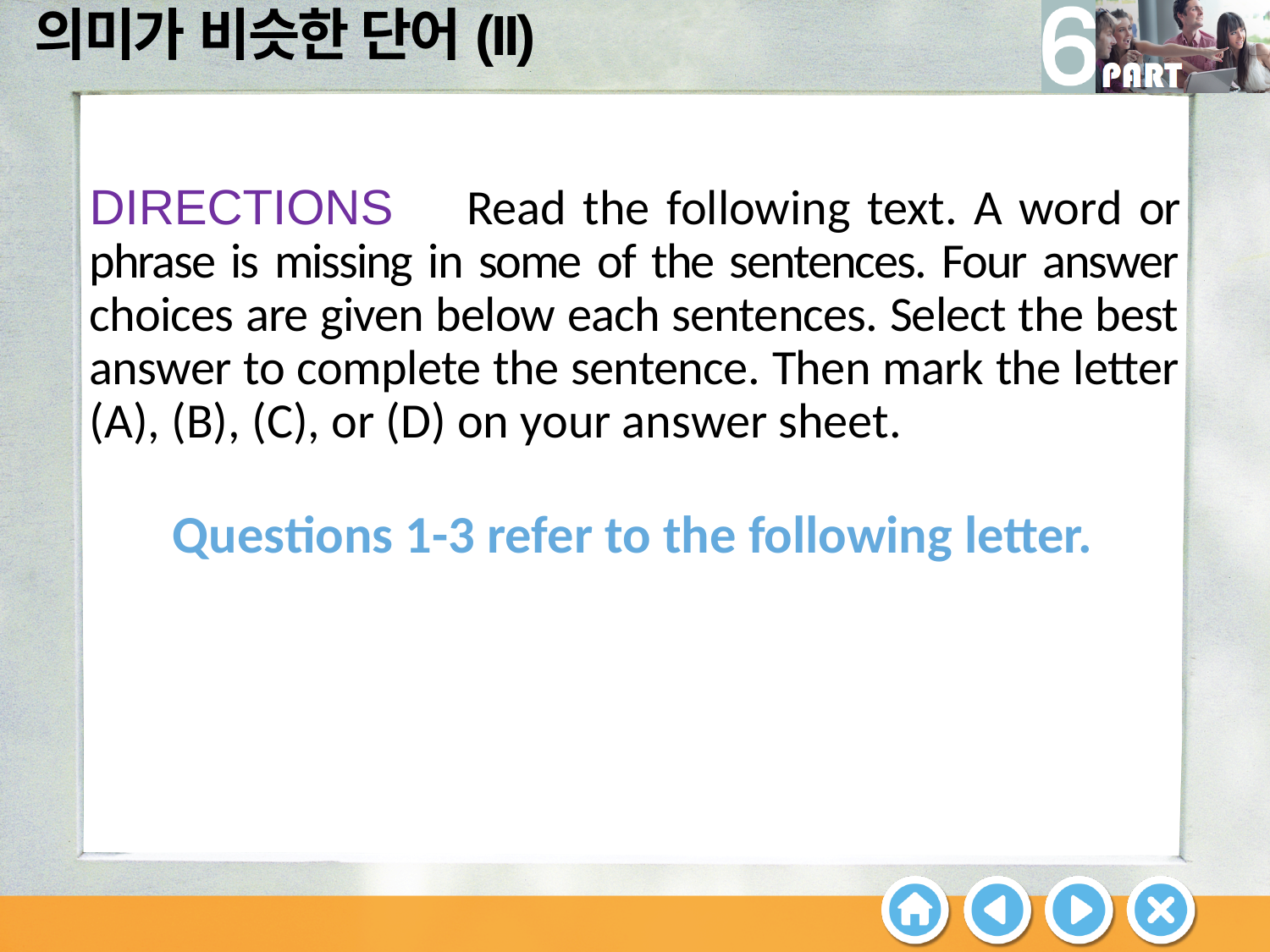

DIRECTIONS    Read the following text. A word or phrase is missing in some of the sentences. Four answer choices are given below each sentences. Select the best answer to complete the sentence. Then mark the letter (A), (B), (C), or (D) on your answer sheet.
Questions 1-3 refer to the following letter.